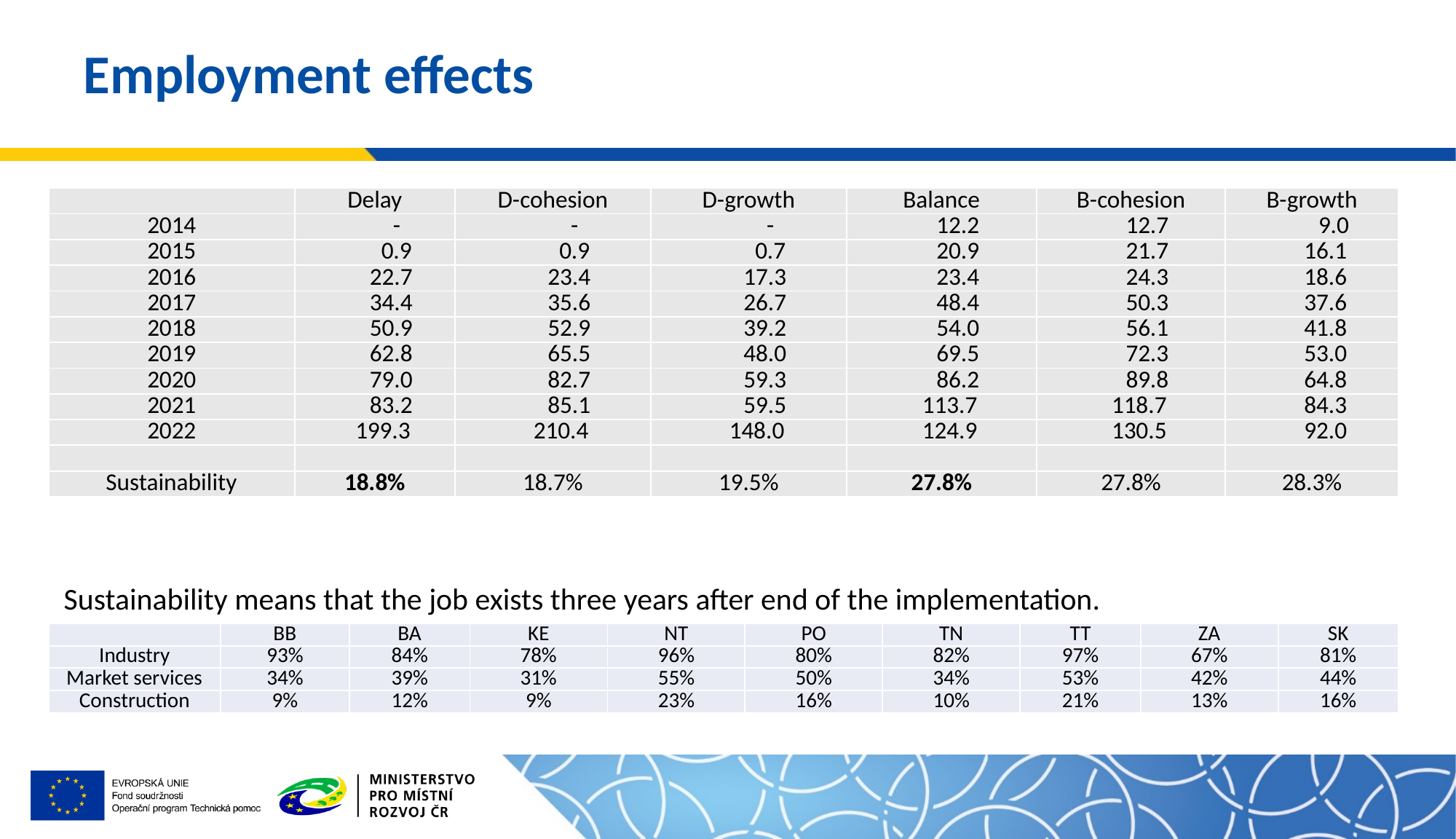

# Employment effects
|  | Delay | D-cohesion | D-growth | Balance | B-cohesion | B-growth |
| --- | --- | --- | --- | --- | --- | --- |
| 2014 | - | - | - | 12.2 | 12.7 | 9.0 |
| 2015 | 0.9 | 0.9 | 0.7 | 20.9 | 21.7 | 16.1 |
| 2016 | 22.7 | 23.4 | 17.3 | 23.4 | 24.3 | 18.6 |
| 2017 | 34.4 | 35.6 | 26.7 | 48.4 | 50.3 | 37.6 |
| 2018 | 50.9 | 52.9 | 39.2 | 54.0 | 56.1 | 41.8 |
| 2019 | 62.8 | 65.5 | 48.0 | 69.5 | 72.3 | 53.0 |
| 2020 | 79.0 | 82.7 | 59.3 | 86.2 | 89.8 | 64.8 |
| 2021 | 83.2 | 85.1 | 59.5 | 113.7 | 118.7 | 84.3 |
| 2022 | 199.3 | 210.4 | 148.0 | 124.9 | 130.5 | 92.0 |
|  |  |  |  |  |  |  |
| Sustainability | 18.8% | 18.7% | 19.5% | 27.8% | 27.8% | 28.3% |
Sustainability means that the job exists three years after end of the implementation.
|  | BB | BA | KE | NT | PO | TN | TT | ZA | SK |
| --- | --- | --- | --- | --- | --- | --- | --- | --- | --- |
| Industry | 93% | 84% | 78% | 96% | 80% | 82% | 97% | 67% | 81% |
| Market services | 34% | 39% | 31% | 55% | 50% | 34% | 53% | 42% | 44% |
| Construction | 9% | 12% | 9% | 23% | 16% | 10% | 21% | 13% | 16% |